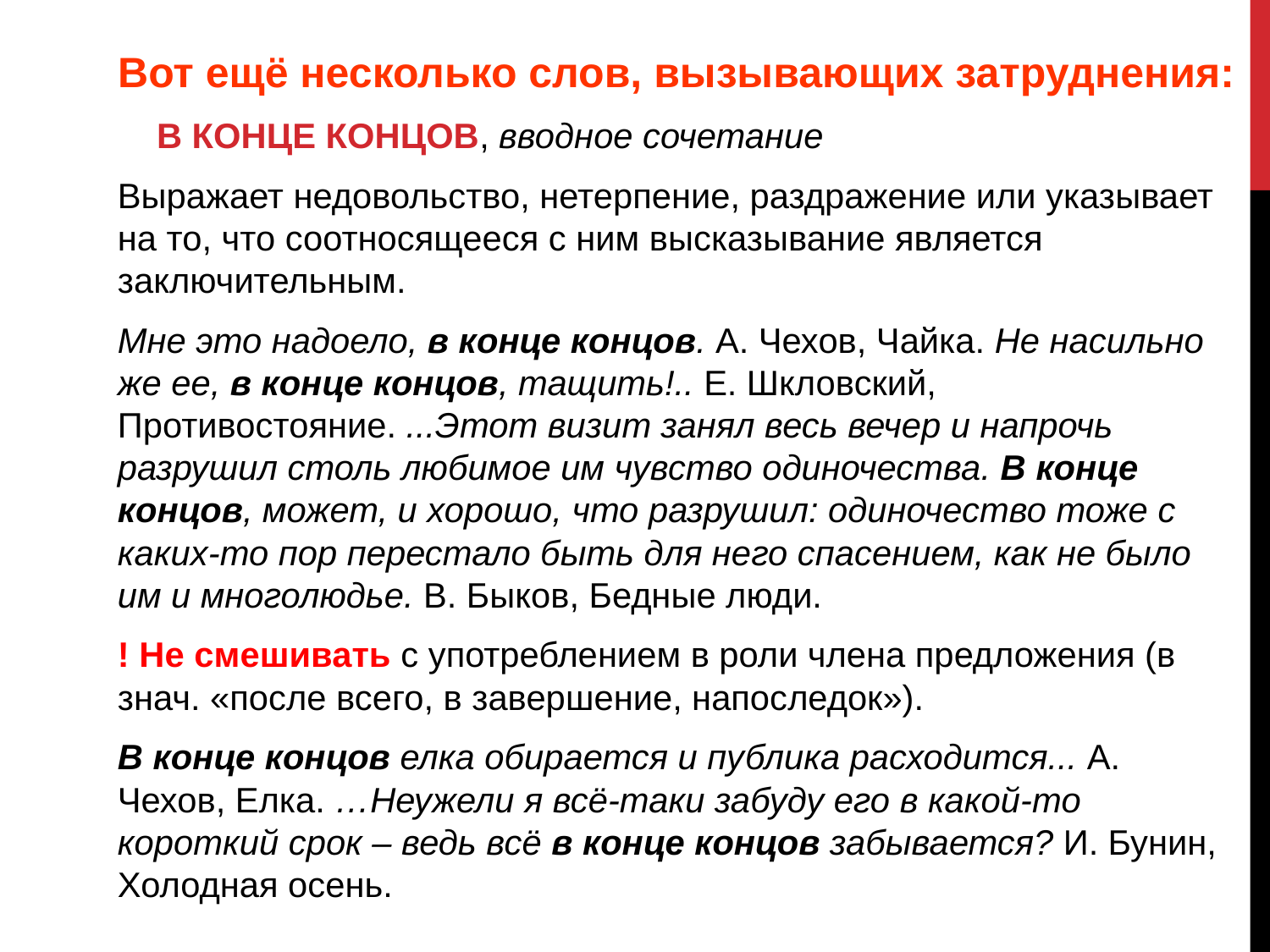

Вот ещё несколько слов, вызывающих затруднения:
    В КОНЦЕ КОНЦОВ, вводное сочетание
Выражает недовольство, нетерпение, раздражение или указывает на то, что соотносящееся с ним высказывание является заключительным.
Мне это надоело, в конце концов. А. Чехов, Чайка. Не насильно же ее, в конце концов, тащить!.. Е. Шкловский, Противостояние. ...Этот визит занял весь вечер и напрочь разрушил столь любимое им чувство одиночества. В конце концов, может, и хорошо, что разрушил: одиночество тоже с каких-то пор перестало быть для него спасением, как не было им и многолюдье. В. Быков, Бедные люди.
! Не смешивать с употреблением в роли члена предложения (в знач. «после всего, в завершение, напоследок»).
В конце концов елка обирается и публика расходится... А. Чехов, Елка. …Неужели я всё-таки забуду его в какой-то короткий срок – ведь всё в конце концов забывается? И. Бунин, Холодная осень.